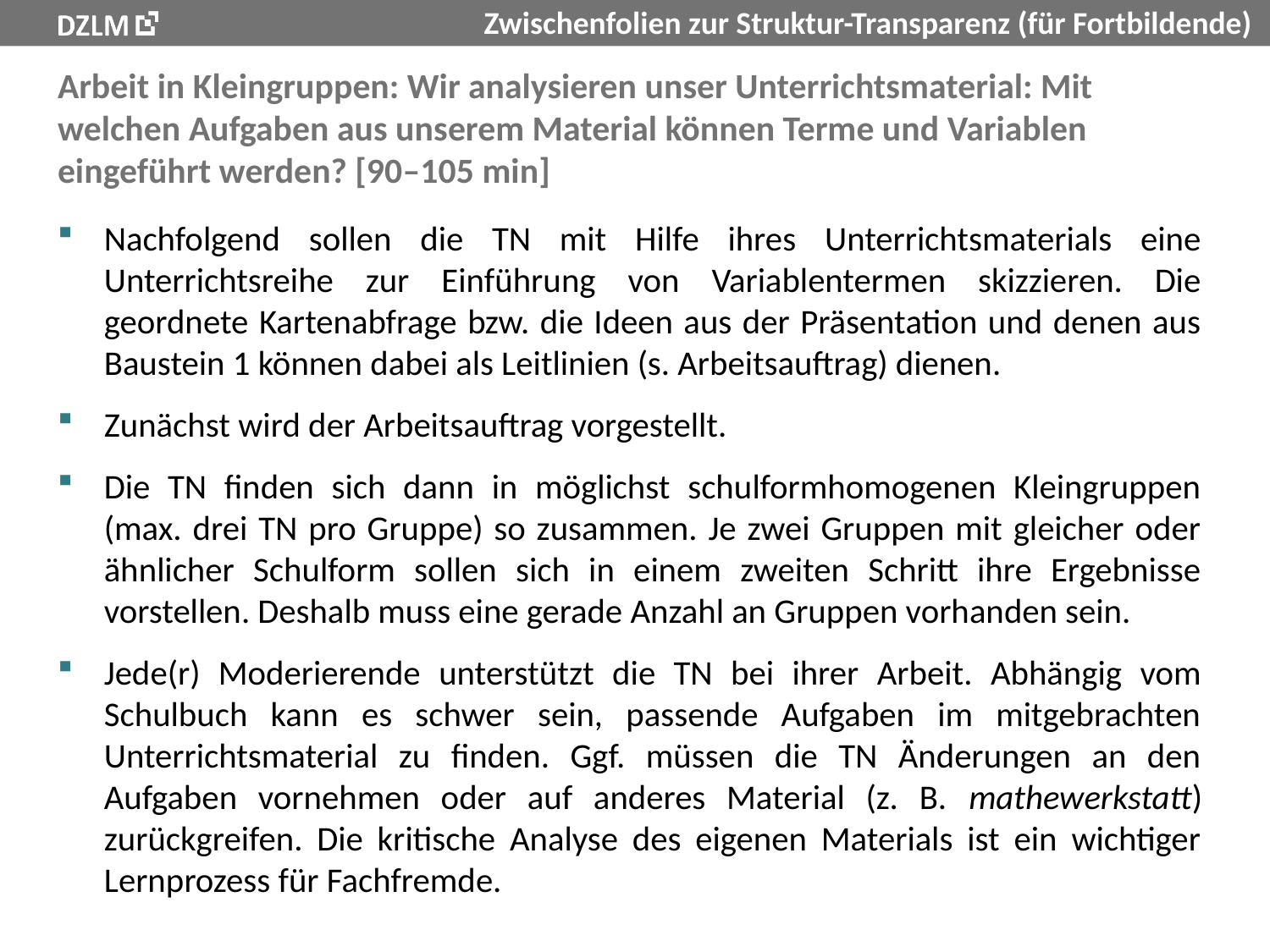

# Arbeit in Kleingruppen: Wir analysieren unser Unterrichtsmaterial: Mit welchen Aufgaben aus unserem Material können Terme und Variablen eingeführt werden? [90–105 min]
Nachfolgend sollen die TN mit Hilfe ihres Unterrichtsmaterials eine Unterrichtsreihe zur Einführung von Variablentermen skizzieren. Die geordnete Kartenabfrage bzw. die Ideen aus der Präsentation und denen aus Baustein 1 können dabei als Leitlinien (s. Arbeitsauftrag) dienen.
Zunächst wird der Arbeitsauftrag vorgestellt.
Die TN finden sich dann in möglichst schulformhomogenen Kleingruppen (max. drei TN pro Gruppe) so zusammen. Je zwei Gruppen mit gleicher oder ähnlicher Schulform sollen sich in einem zweiten Schritt ihre Ergebnisse vorstellen. Deshalb muss eine gerade Anzahl an Gruppen vorhanden sein.
Jede(r) Moderierende unterstützt die TN bei ihrer Arbeit. Abhängig vom Schulbuch kann es schwer sein, passende Aufgaben im mitgebrachten Unterrichtsmaterial zu finden. Ggf. müssen die TN Änderungen an den Aufgaben vornehmen oder auf anderes Material (z. B. mathewerkstatt) zurückgreifen. Die kritische Analyse des eigenen Materials ist ein wichtiger Lernprozess für Fachfremde.